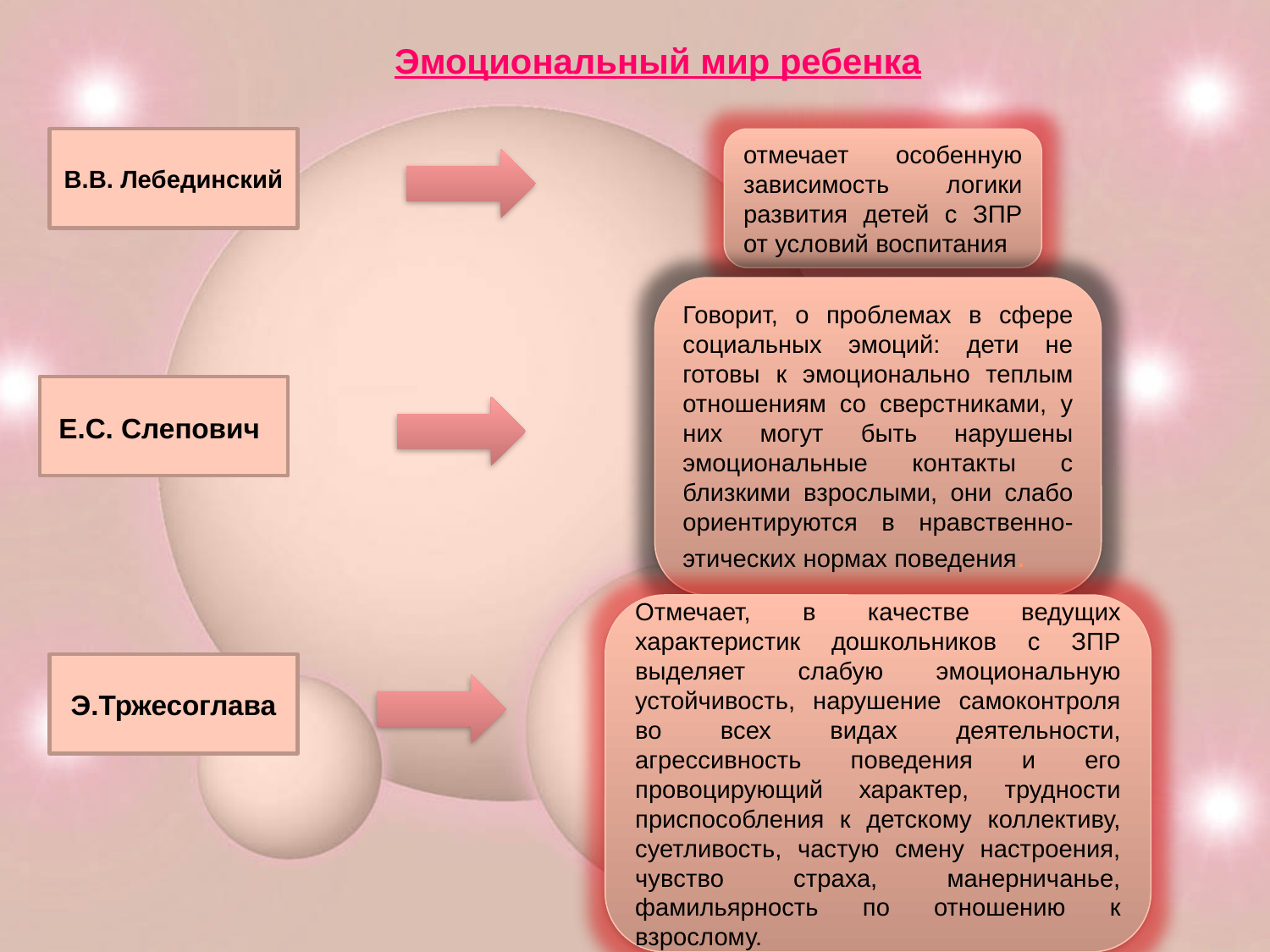

# Эмоциональный мир ребенка
В.В. Лебединский
отмечает особенную зависимость логики развития детей с ЗПР от условий воспитания

Говорит, о проблемах в сфере социальных эмоций: дети не готовы к эмоционально теплым отношениям со сверстниками, у них могут быть нарушены эмоциональные контакты с близкими взрослыми, они слабо ориентируются в нравственно-этических нормах поведения.
Е.С. Слепович

Отмечает, в качестве ведущих характеристик дошкольников с ЗПР выделяет слабую эмоциональную устойчивость, нарушение самоконтроля во всех видах деятельности, агрессивность поведения и его провоцирующий характер, трудности приспособления к детскому коллективу, суетливость, частую смену настроения, чувство страха, манерничанье, фамильярность по отношению к взрослому.
Э.Тржесоглава